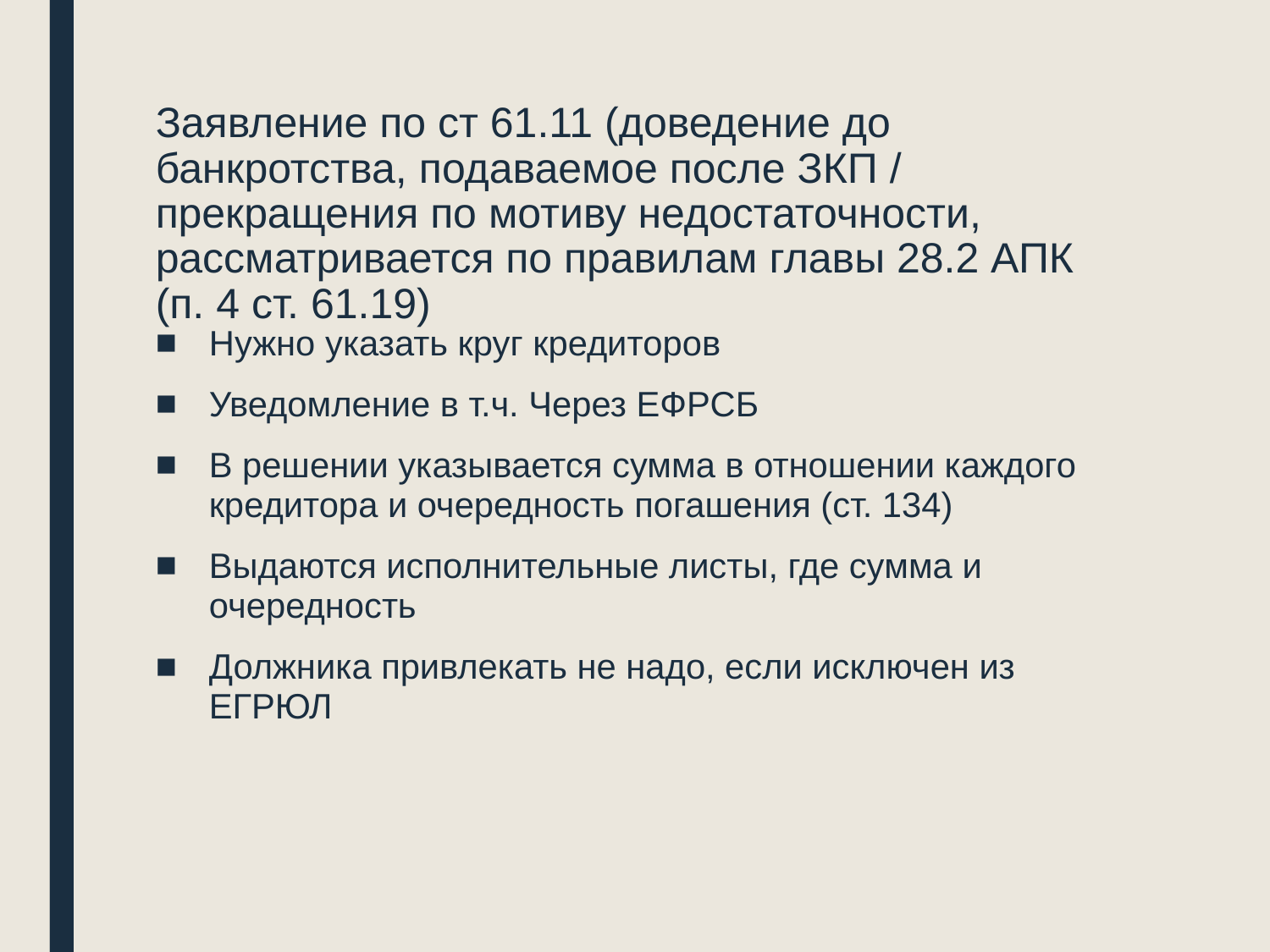

# Заявление по ст 61.11 (доведение до банкротства, подаваемое после ЗКП / прекращения по мотиву недостаточности, рассматривается по правилам главы 28.2 АПК (п. 4 ст. 61.19)
Нужно указать круг кредиторов
Уведомление в т.ч. Через ЕФРСБ
В решении указывается сумма в отношении каждого кредитора и очередность погашения (ст. 134)
Выдаются исполнительные листы, где сумма и очередность
Должника привлекать не надо, если исключен из ЕГРЮЛ